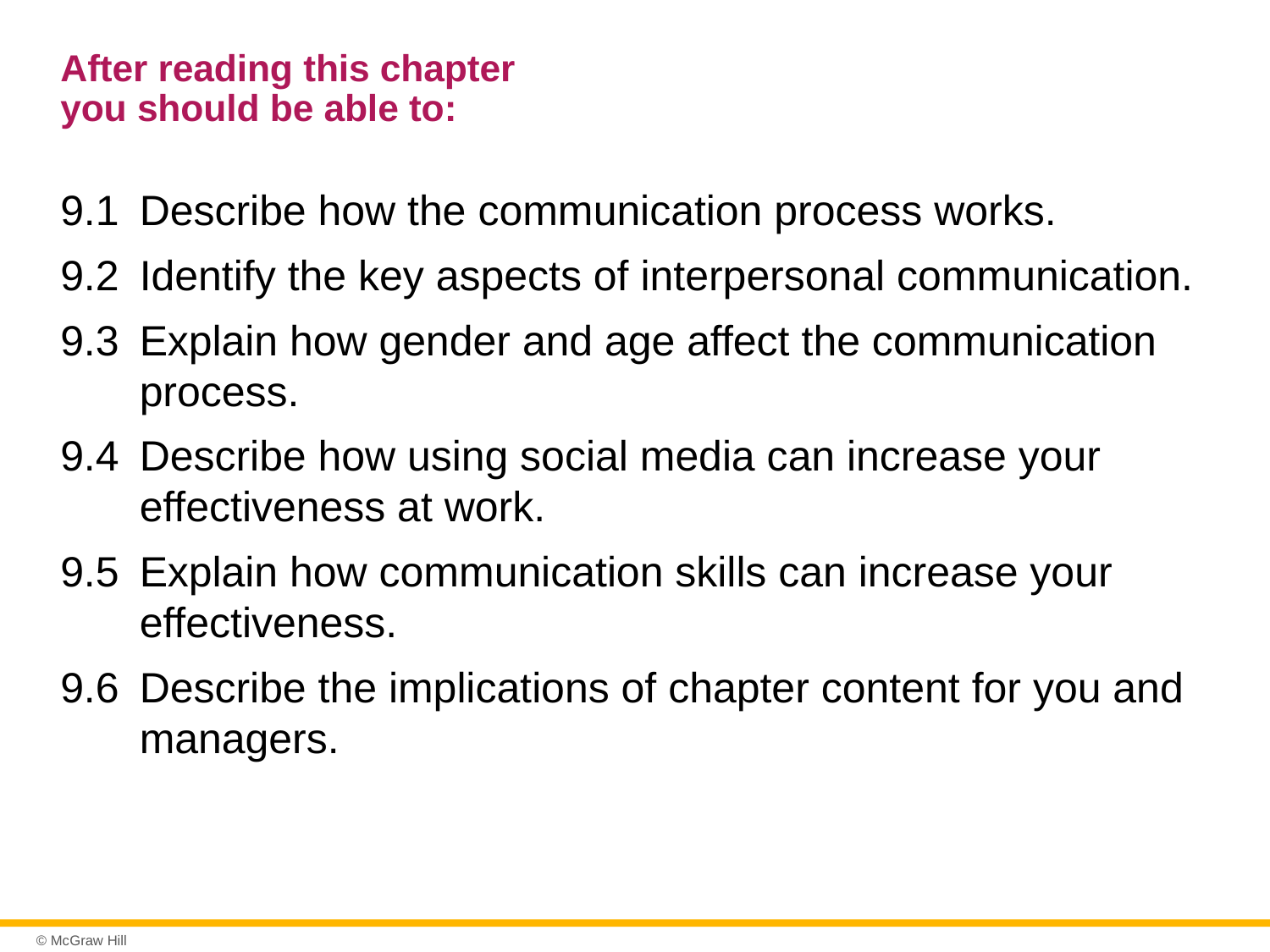

# After reading this chapter you should be able to:
9.1 	Describe how the communication process works.
9.2 	Identify the key aspects of interpersonal communication.
9.3 	Explain how gender and age affect the communication process.
9.4 	Describe how using social media can increase your effectiveness at work.
9.5 	Explain how communication skills can increase your effectiveness.
9.6 	Describe the implications of chapter content for you and managers.